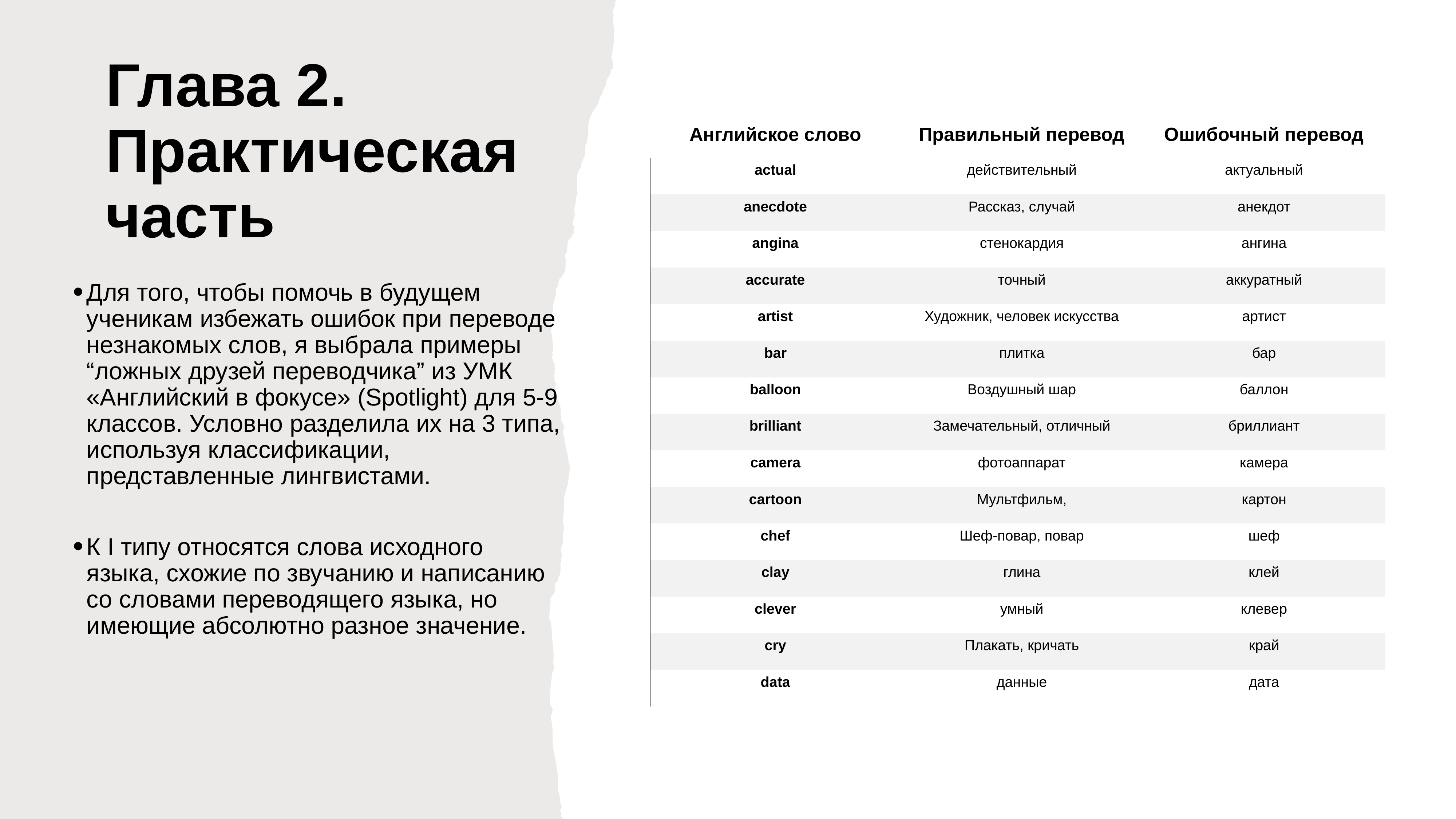

# Глава 2. Практическая часть
| Английское слово | Правильный перевод | Ошибочный перевод |
| --- | --- | --- |
| actual | действительный | актуальный |
| anecdote | Рассказ, случай | анекдот |
| angina | стенокардия | ангина |
| accurate | точный | аккуратный |
| artist | Художник, человек искусства | артист |
| bar | плитка | бар |
| balloon | Воздушный шар | баллон |
| brilliant | Замечательный, отличный | бриллиант |
| camera | фотоаппарат | камера |
| cartoon | Мультфильм, | картон |
| chef | Шеф-повар, повар | шеф |
| clay | глина | клей |
| clever | умный | клевер |
| cry | Плакать, кричать | край |
| data | данные | дата |
Для того, чтобы помочь в будущем ученикам избежать ошибок при переводе незнакомых слов, я выбрала примеры “ложных друзей переводчика” из УМК «Английский в фокусе» (Spotlight) для 5-9 классов. Условно разделила их на 3 типа, используя классификации, представленные лингвистами.
К I типу относятся слова исходного языка, схожие по звучанию и написанию со словами переводящего языка, но имеющие абсолютно разное значение.